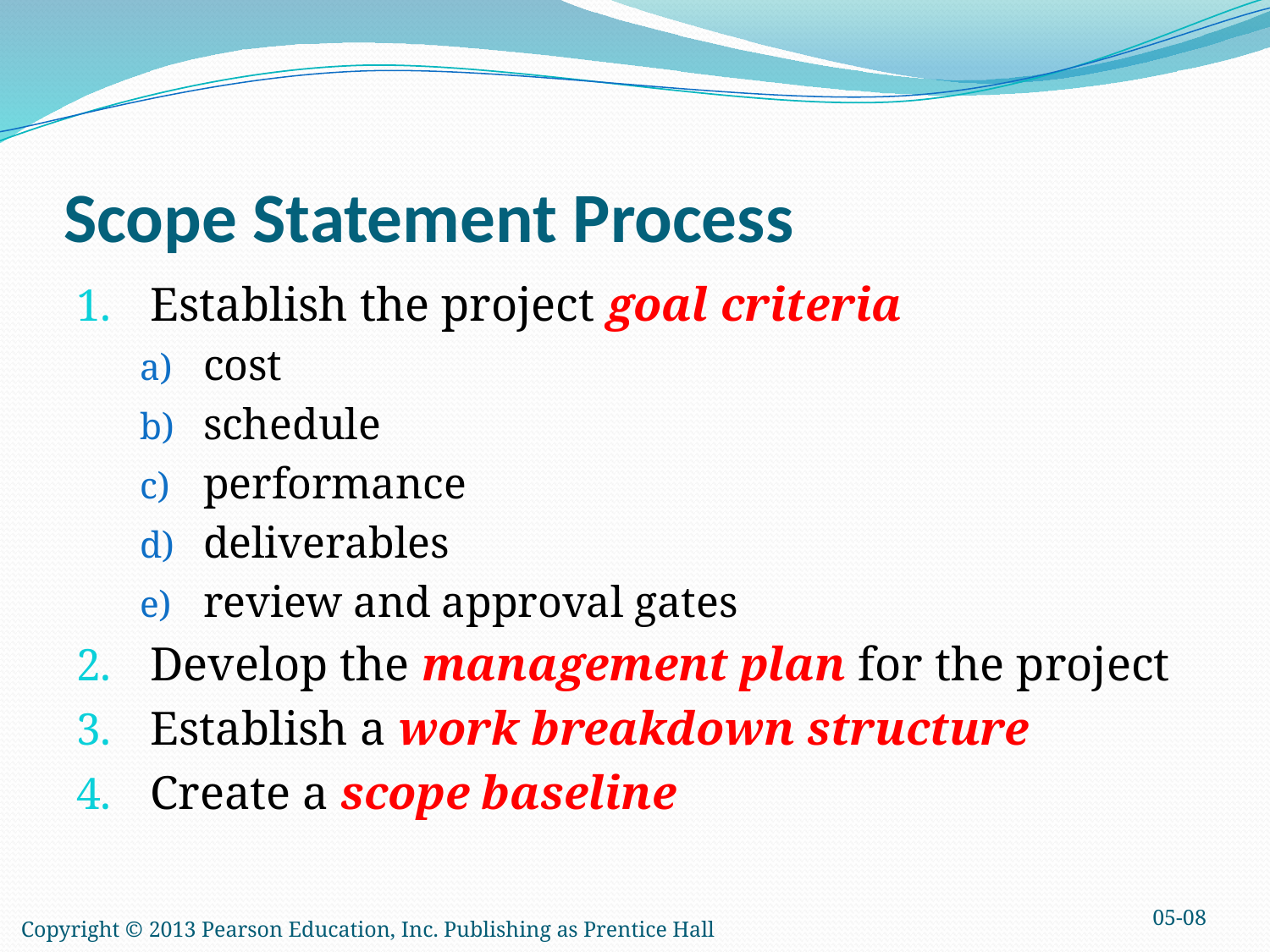

# Scope Statement Process
Establish the project goal criteria
cost
schedule
performance
deliverables
review and approval gates
Develop the management plan for the project
Establish a work breakdown structure
Create a scope baseline
05-08